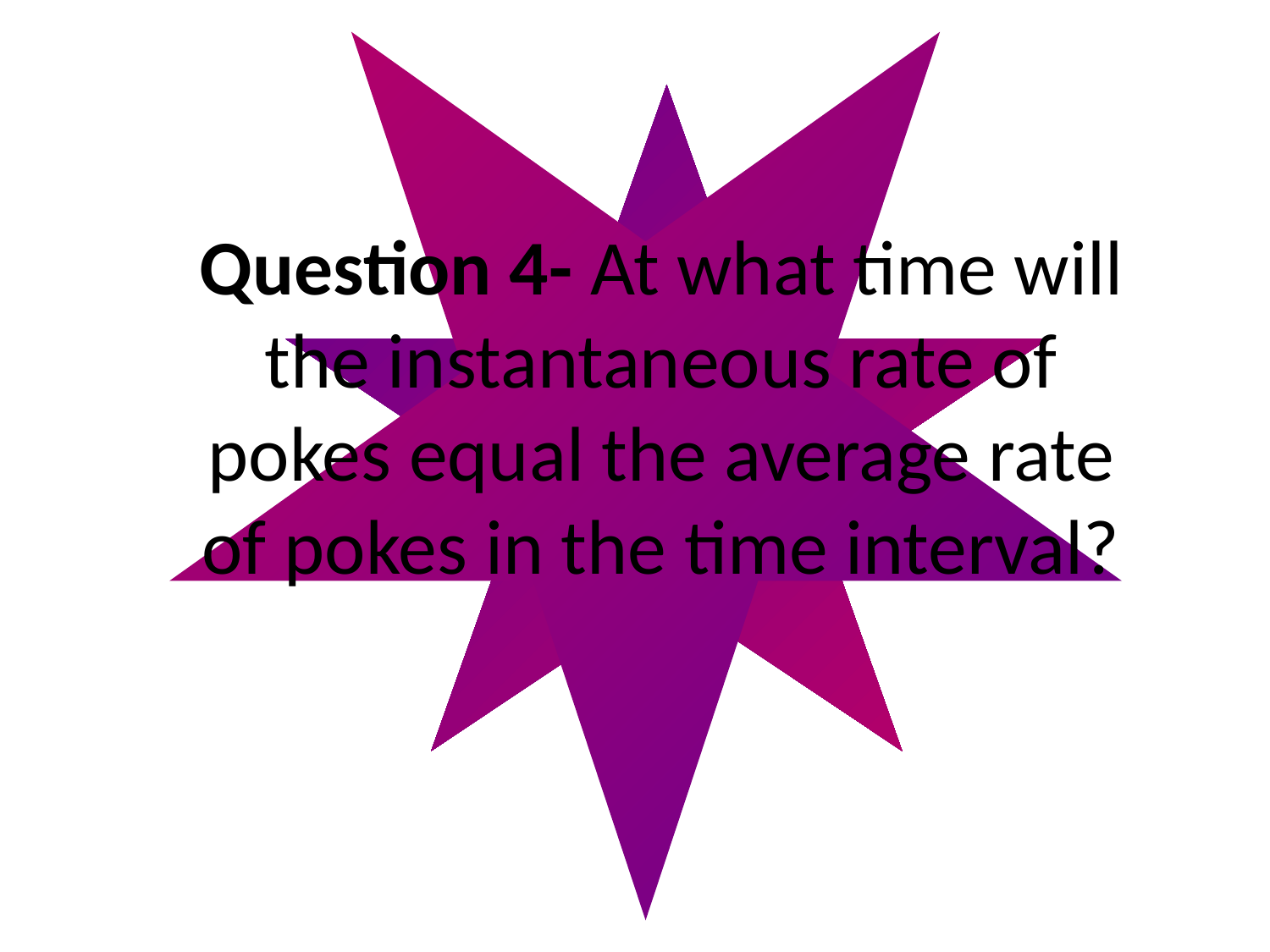

Question 4- At what time will the instantaneous rate of pokes equal the average rate of pokes in the time interval?